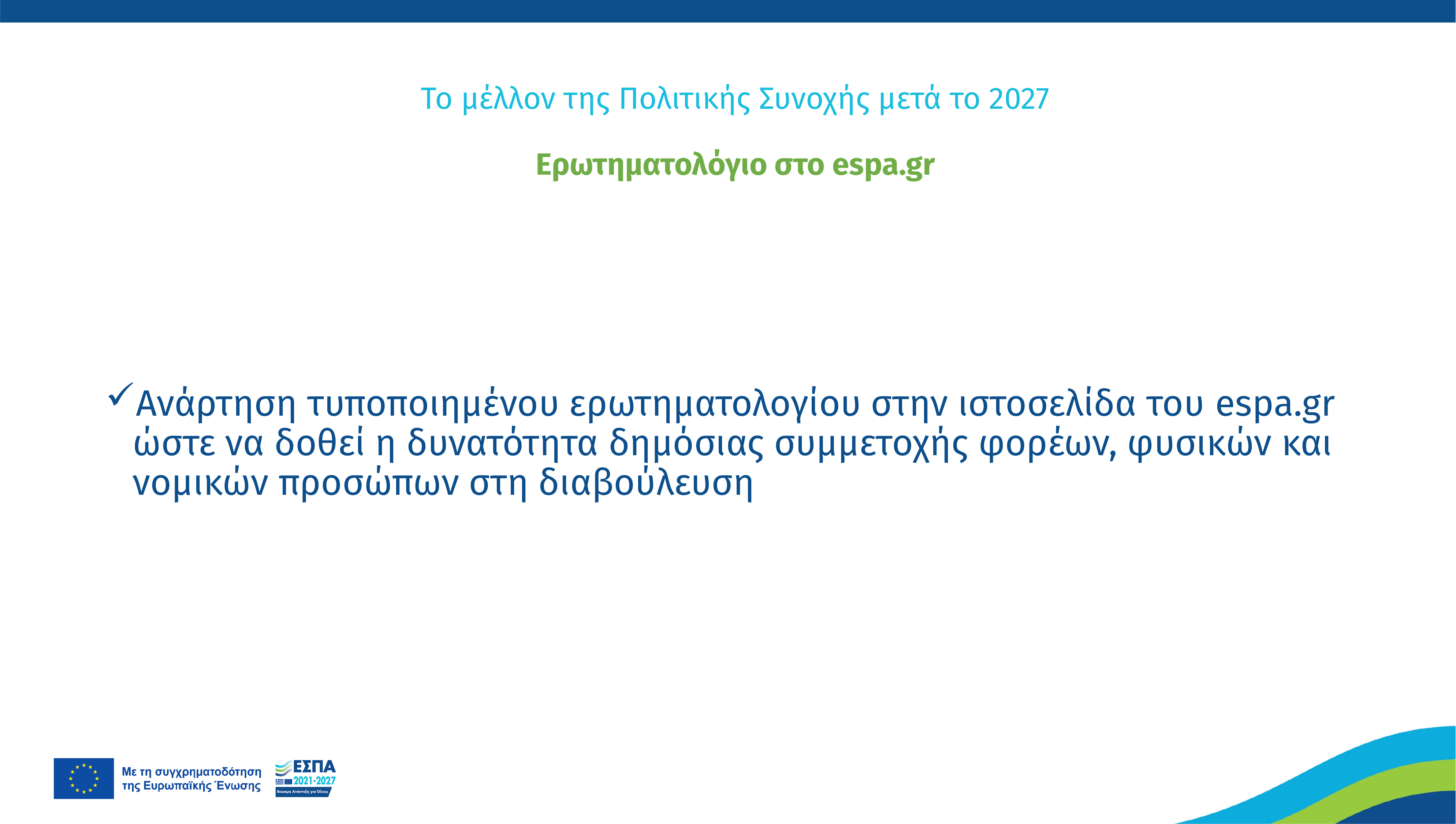

# Το μέλλον της Πολιτικής Συνοχής μετά το 2027 Ερωτηματολόγιο στο espa.gr
Ανάρτηση τυποποιημένου ερωτηματολογίου στην ιστοσελίδα του espa.gr ώστε να δοθεί η δυνατότητα δημόσιας συμμετοχής φορέων, φυσικών και νομικών προσώπων στη διαβούλευση